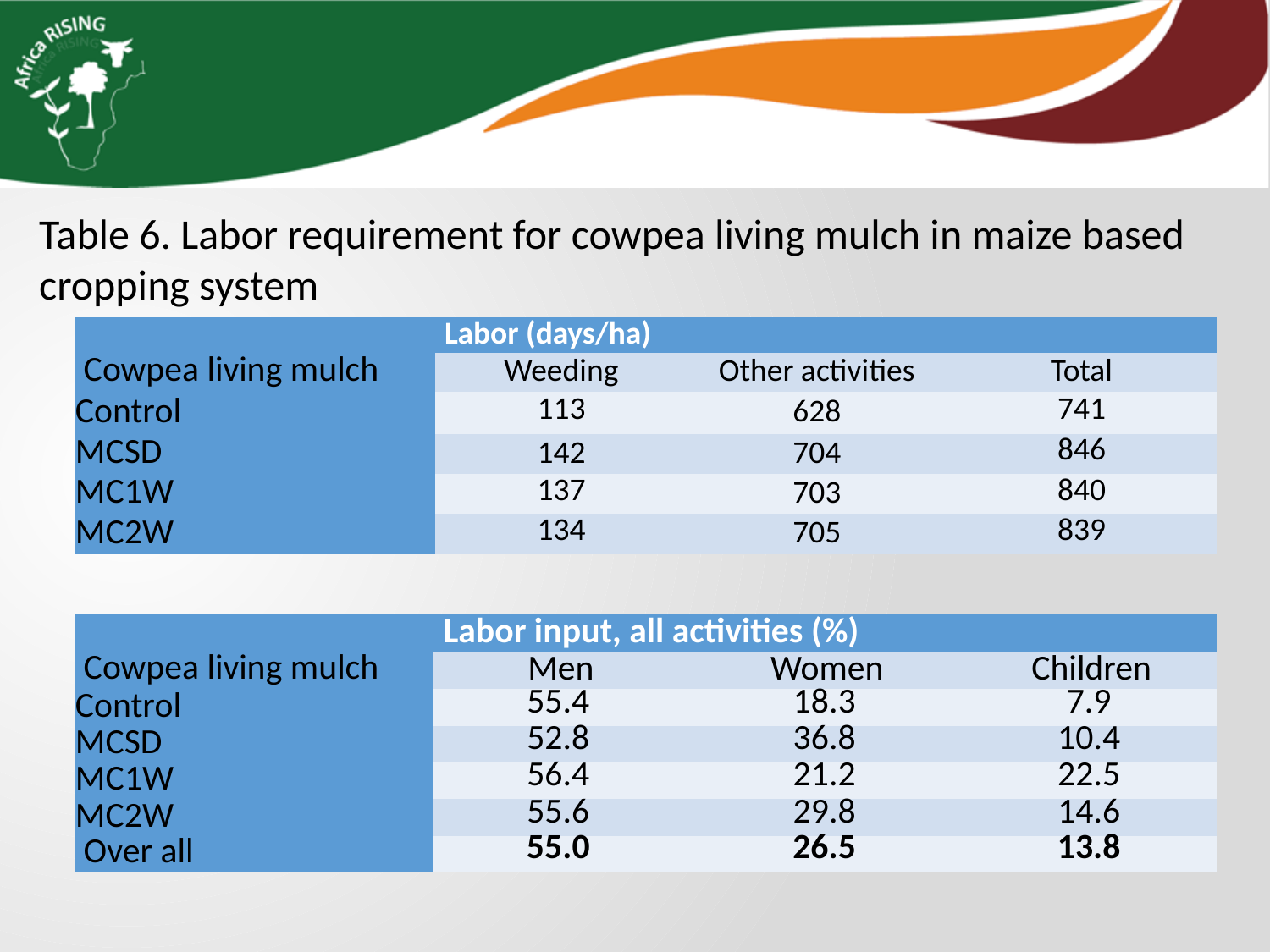

Table 6. Labor requirement for cowpea living mulch in maize based cropping system
|  | Labor (days/ha) |  |  |
| --- | --- | --- | --- |
| Cowpea living mulch | Weeding | Other activities | Total |
| Control | 113 | 628 | 741 |
| MCSD | 142 | 704 | 846 |
| MC1W | 137 | 703 | 840 |
| MC2W | 134 | 705 | 839 |
|  | Labor input, all activities (%) |  |  |
| --- | --- | --- | --- |
| Cowpea living mulch | Men | Women | Children |
| Control | 55.4 | 18.3 | 7.9 |
| MCSD | 52.8 | 36.8 | 10.4 |
| MC1W | 56.4 | 21.2 | 22.5 |
| MC2W | 55.6 | 29.8 | 14.6 |
| Over all | 55.0 | 26.5 | 13.8 |